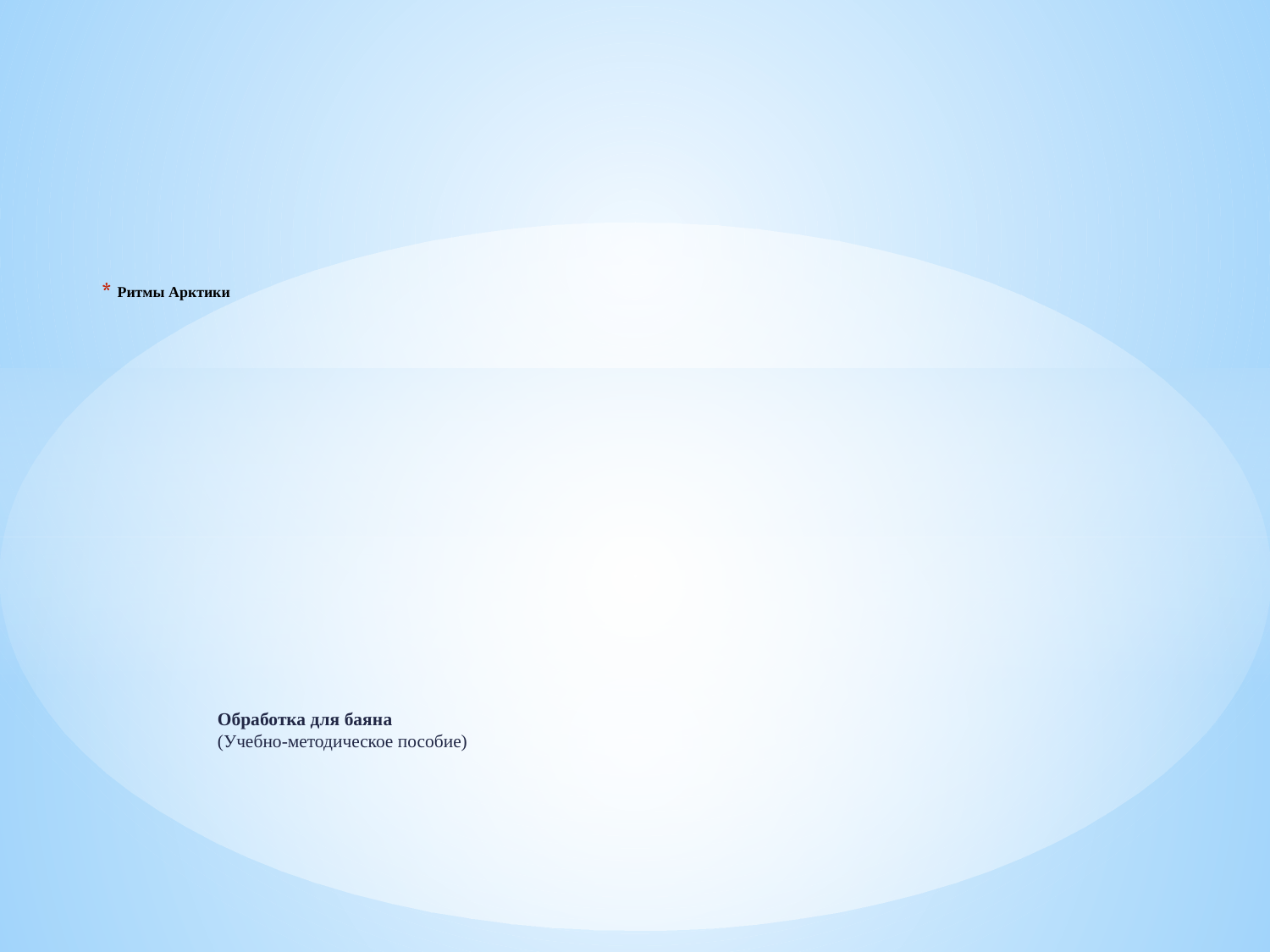

# Ритмы Арктики
Обработка для баяна
(Учебно-методическое пособие)